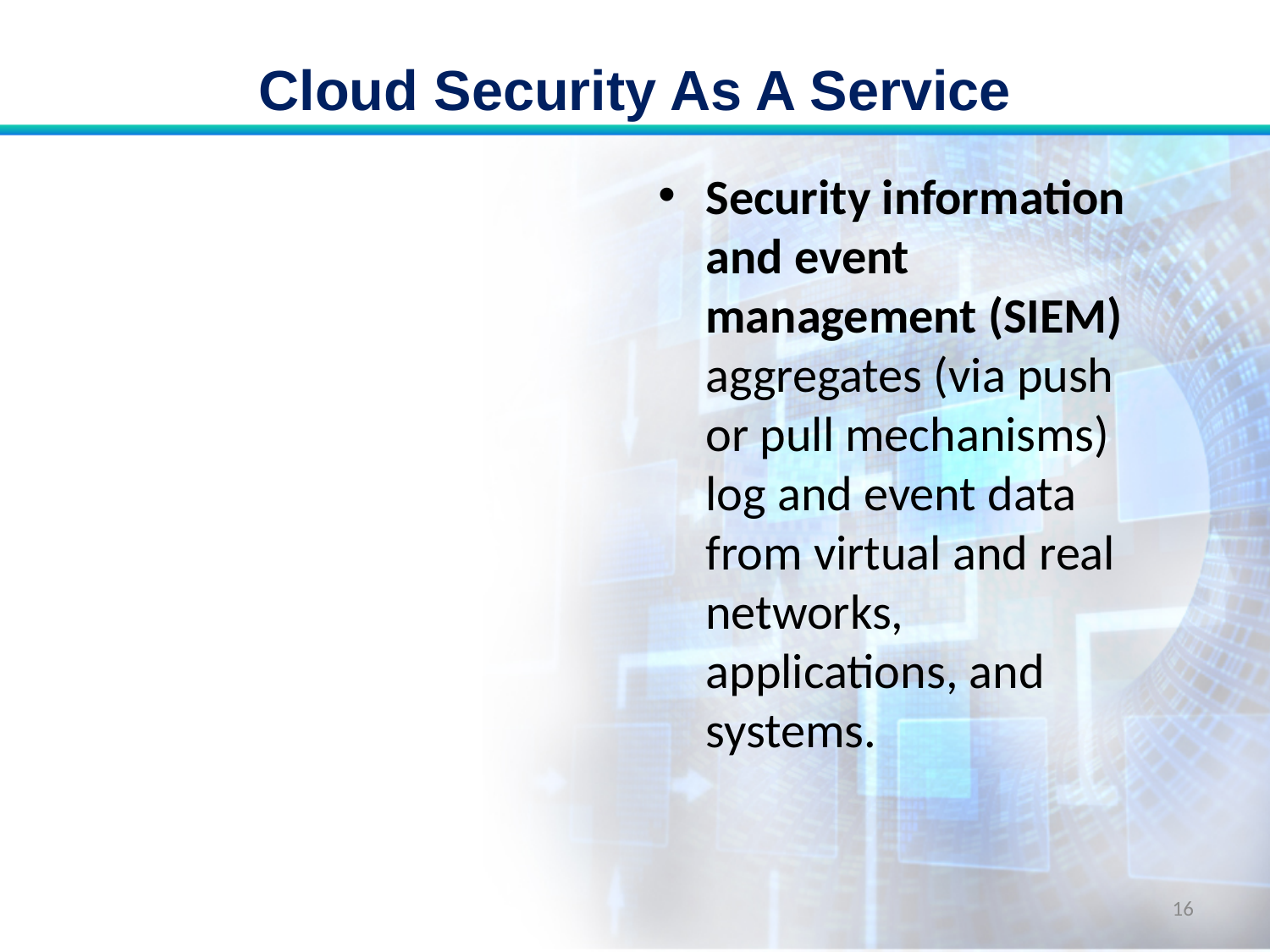

# Cloud Security As A Service
Security information and event management (SIEM) aggregates (via push or pull mechanisms) log and event data from virtual and real networks, applications, and systems.
16